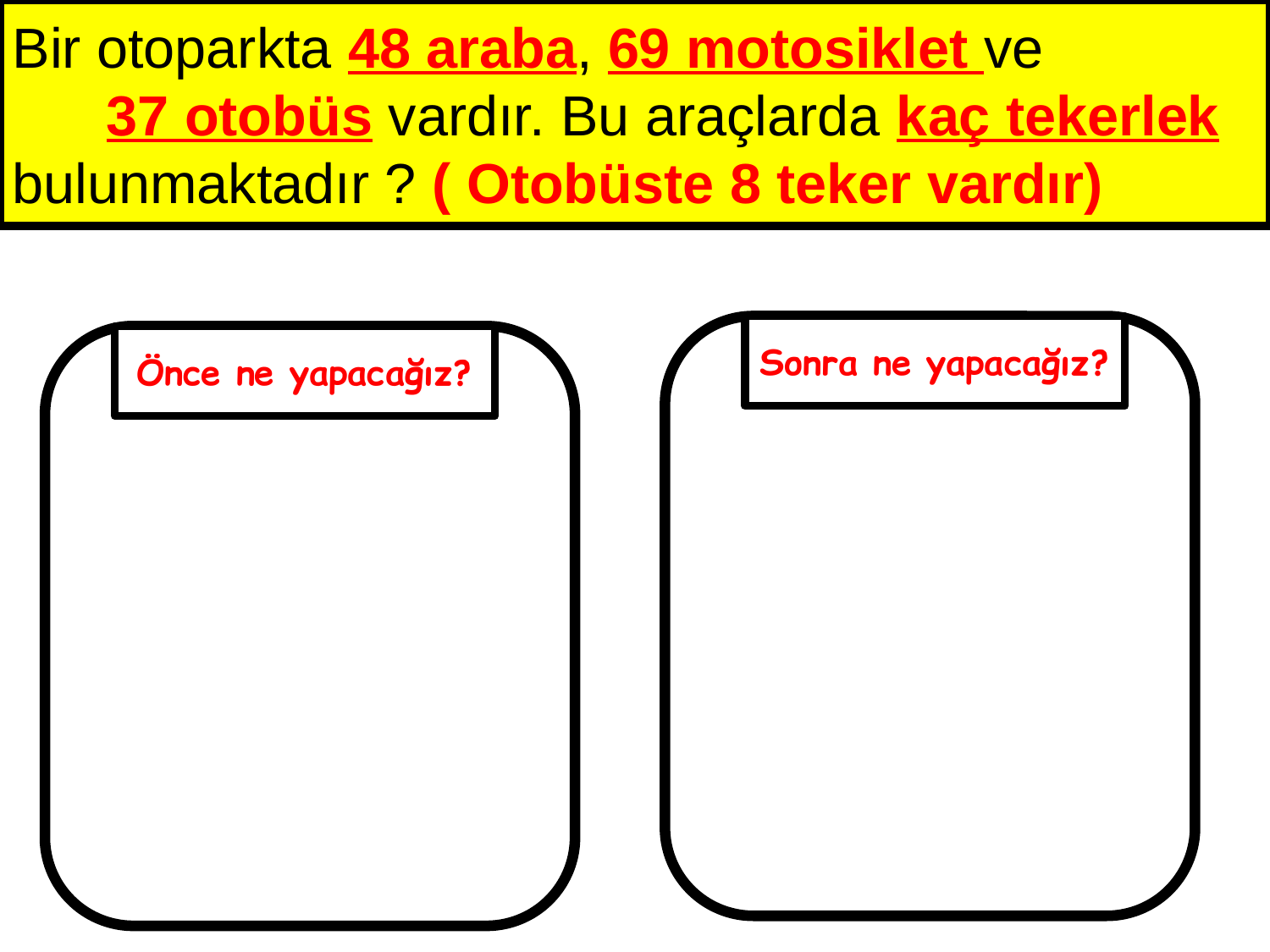

Bir otoparkta 48 araba, 69 motosiklet ve                    37 otobüs vardır. Bu araçlarda kaç tekerlek bulunmaktadır ? ( Otobüste 8 teker vardır)

Sonra ne yapacağız?

Önce ne yapacağız?